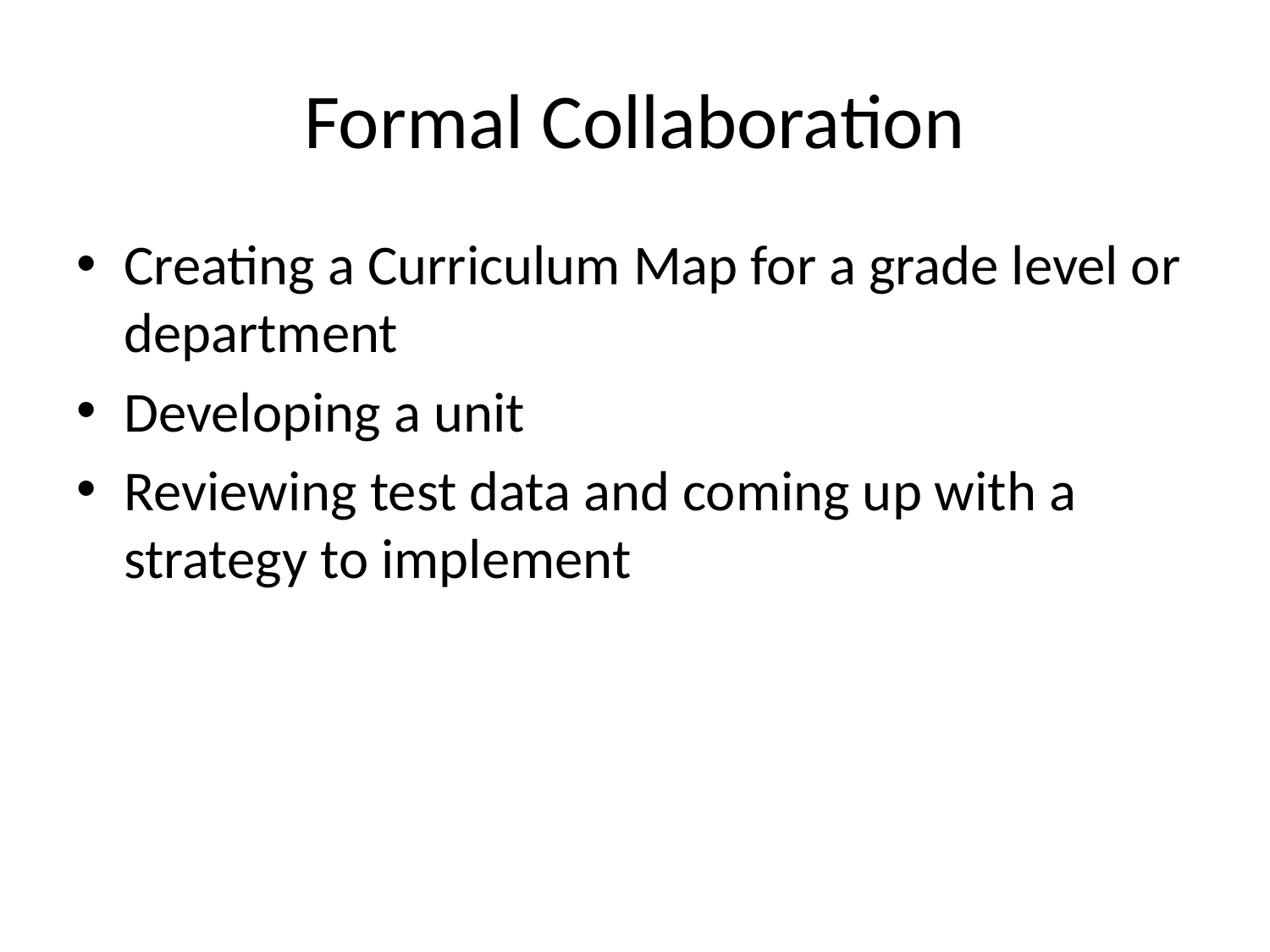

# Formal Collaboration
Creating a Curriculum Map for a grade level or department
Developing a unit
Reviewing test data and coming up with a strategy to implement